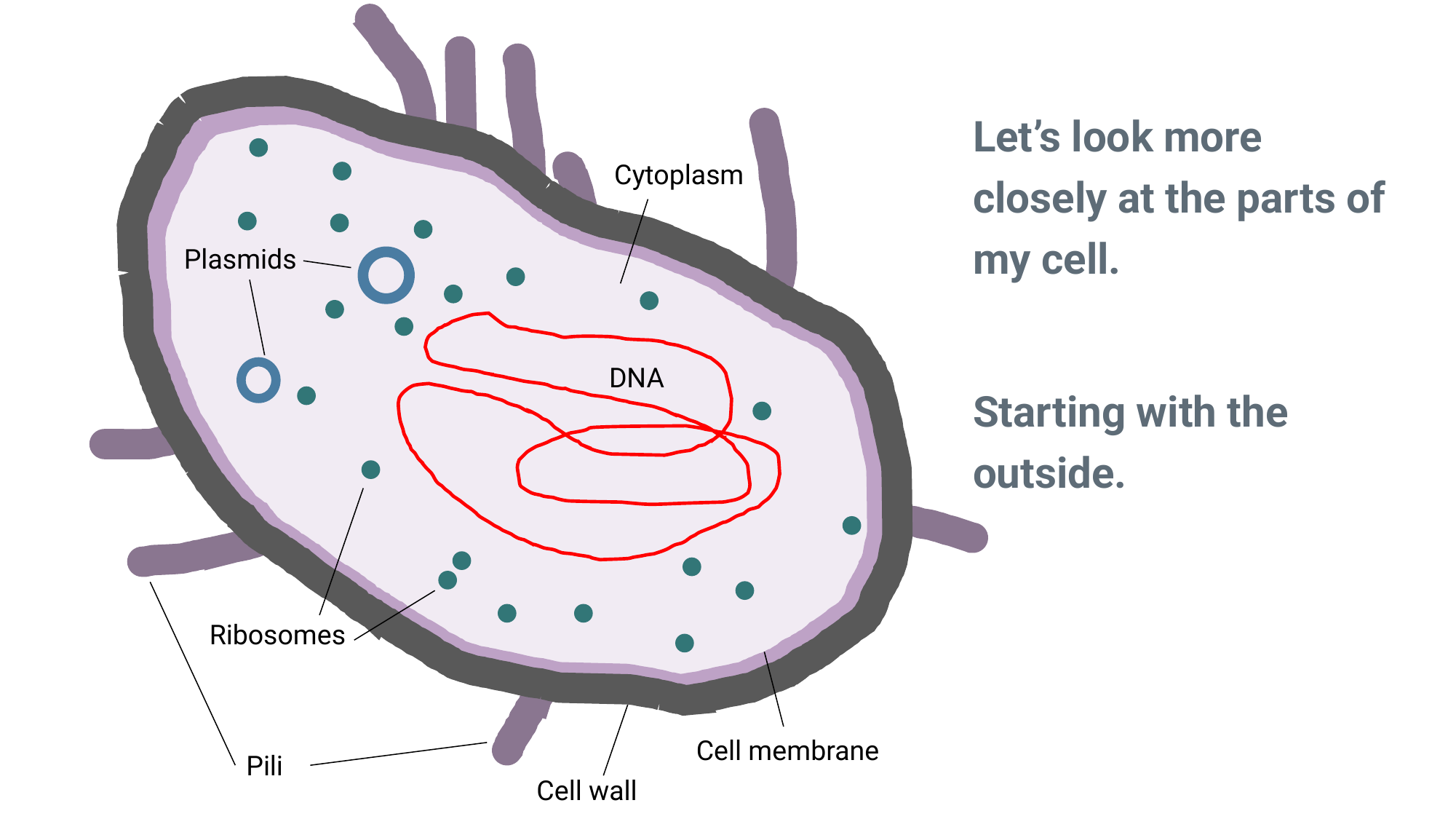

Cytoplasm

Plasmids

DNA

Ribosomes

Let’s look more closely at the parts of my cell.

Starting with the outside.
Cell membrane
Pili
Cell wall